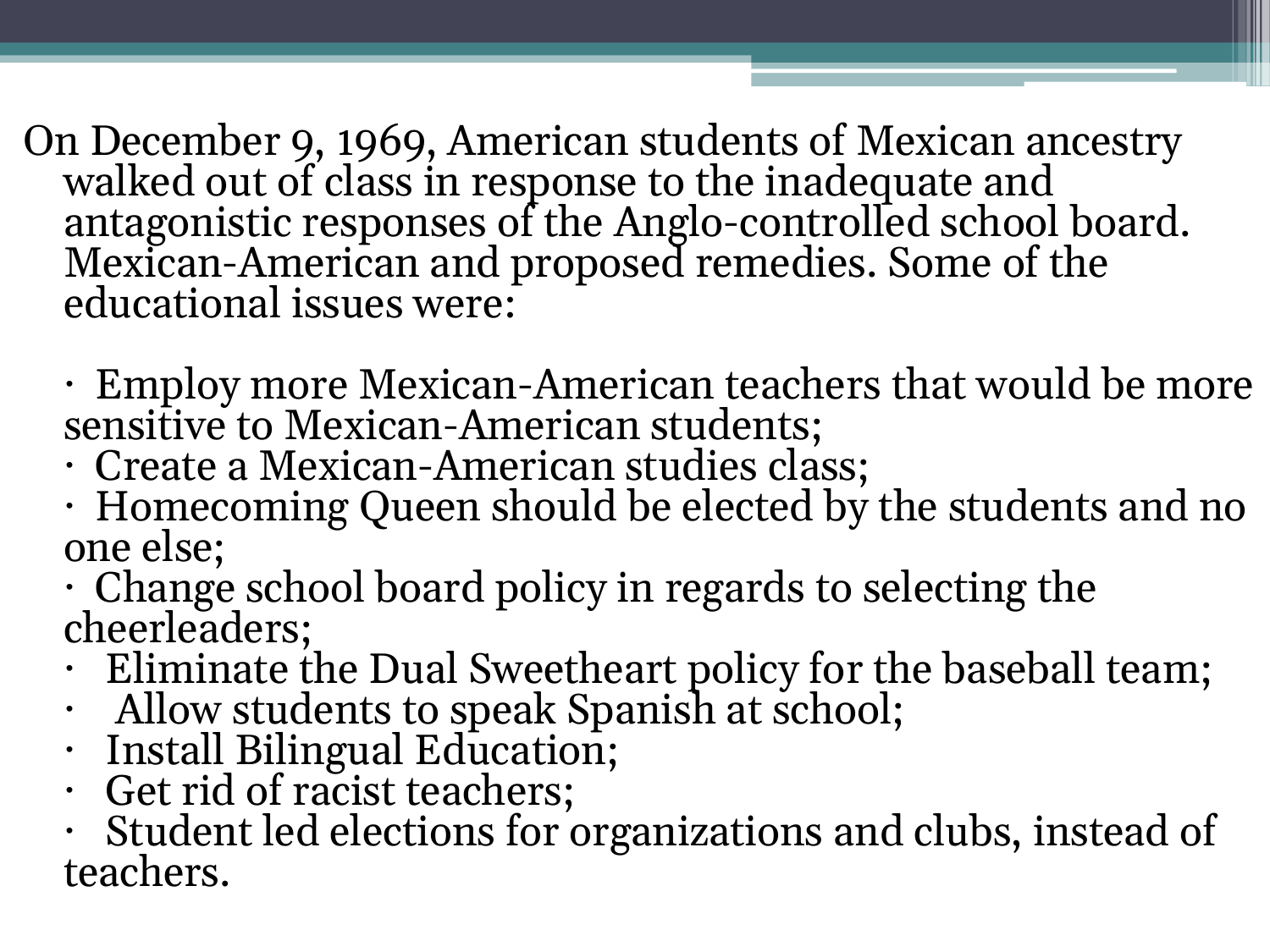

On December 9, 1969, American students of Mexican ancestry walked out of class in response to the inadequate and antagonistic responses of the Anglo-controlled school board. Mexican-American and proposed remedies. Some of the educational issues were:
·  Employ more Mexican-American teachers that would be more sensitive to Mexican-American students;
·  Create a Mexican-American studies class;
·  Homecoming Queen should be elected by the students and no one else;
·  Change school board policy in regards to selecting the cheerleaders;
·   Eliminate the Dual Sweetheart policy for the baseball team; 
·    Allow students to speak Spanish at school;
·   Install Bilingual Education;
·   Get rid of racist teachers;
·   Student led elections for organizations and clubs, instead of teachers.